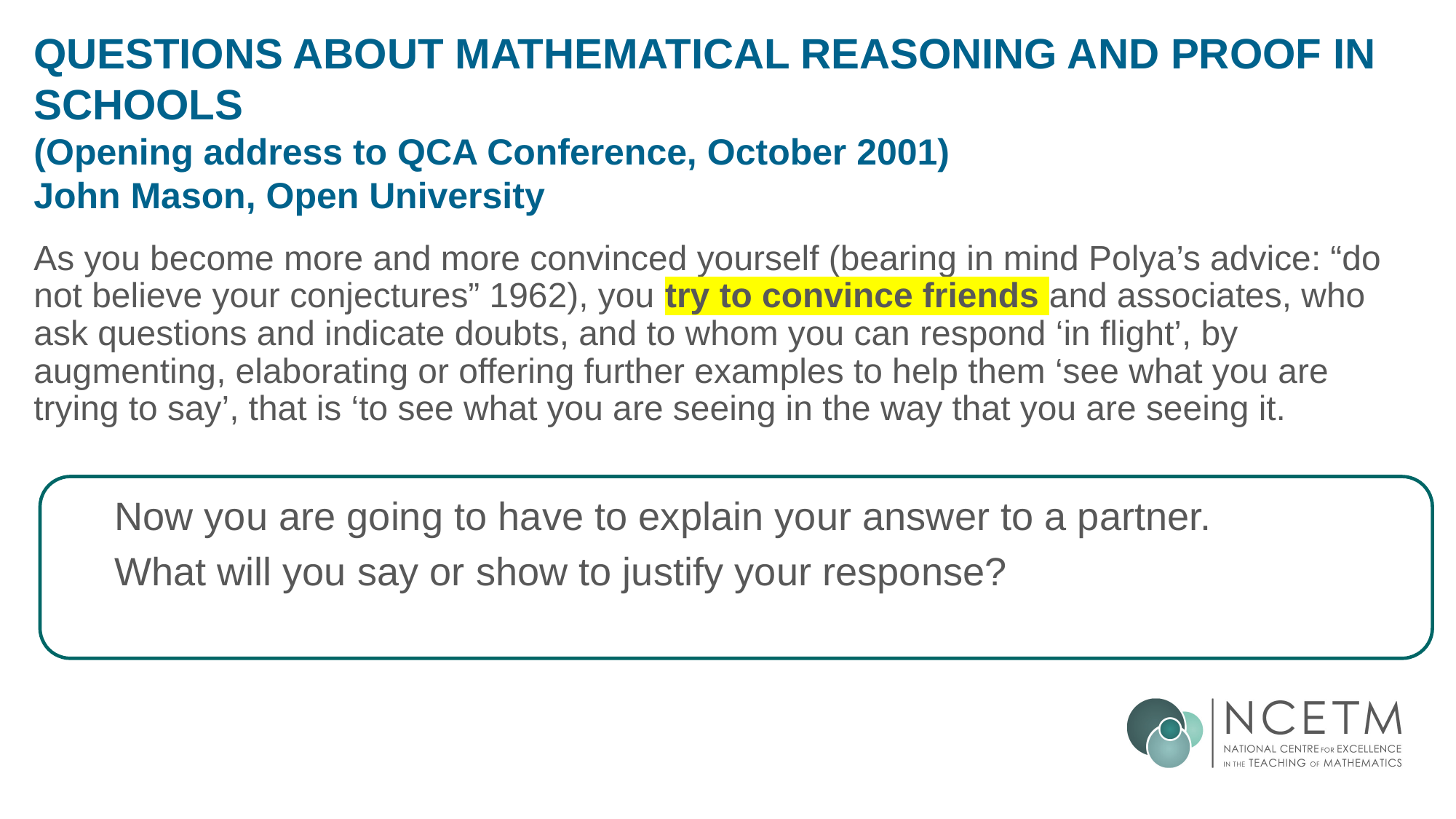

QUESTIONS ABOUT MATHEMATICAL REASONING AND PROOF IN SCHOOLS
(Opening address to QCA Conference, October 2001)
John Mason, Open University
As you become more and more convinced yourself (bearing in mind Polya’s advice: “do not believe your conjectures” 1962), you try to convince friends and associates, who ask questions and indicate doubts, and to whom you can respond ‘in flight’, by augmenting, elaborating or offering further examples to help them ‘see what you are trying to say’, that is ‘to see what you are seeing in the way that you are seeing it.

Now you are going to have to explain your answer to a partner.
What will you say or show to justify your response?